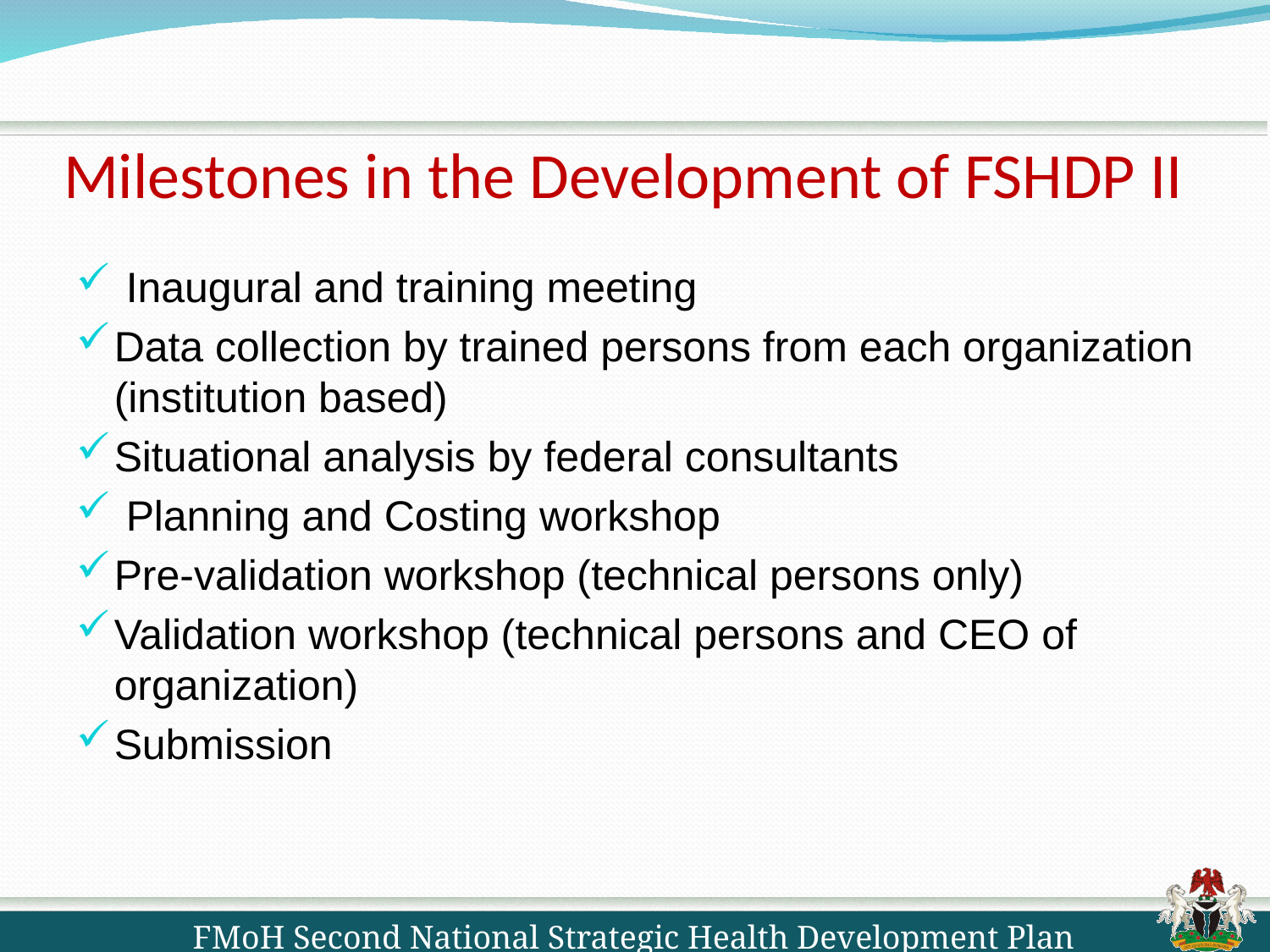

# Milestones in the Development of FSHDP II
 Inaugural and training meeting
Data collection by trained persons from each organization (institution based)
Situational analysis by federal consultants
 Planning and Costing workshop
Pre-validation workshop (technical persons only)
Validation workshop (technical persons and CEO of organization)
Submission